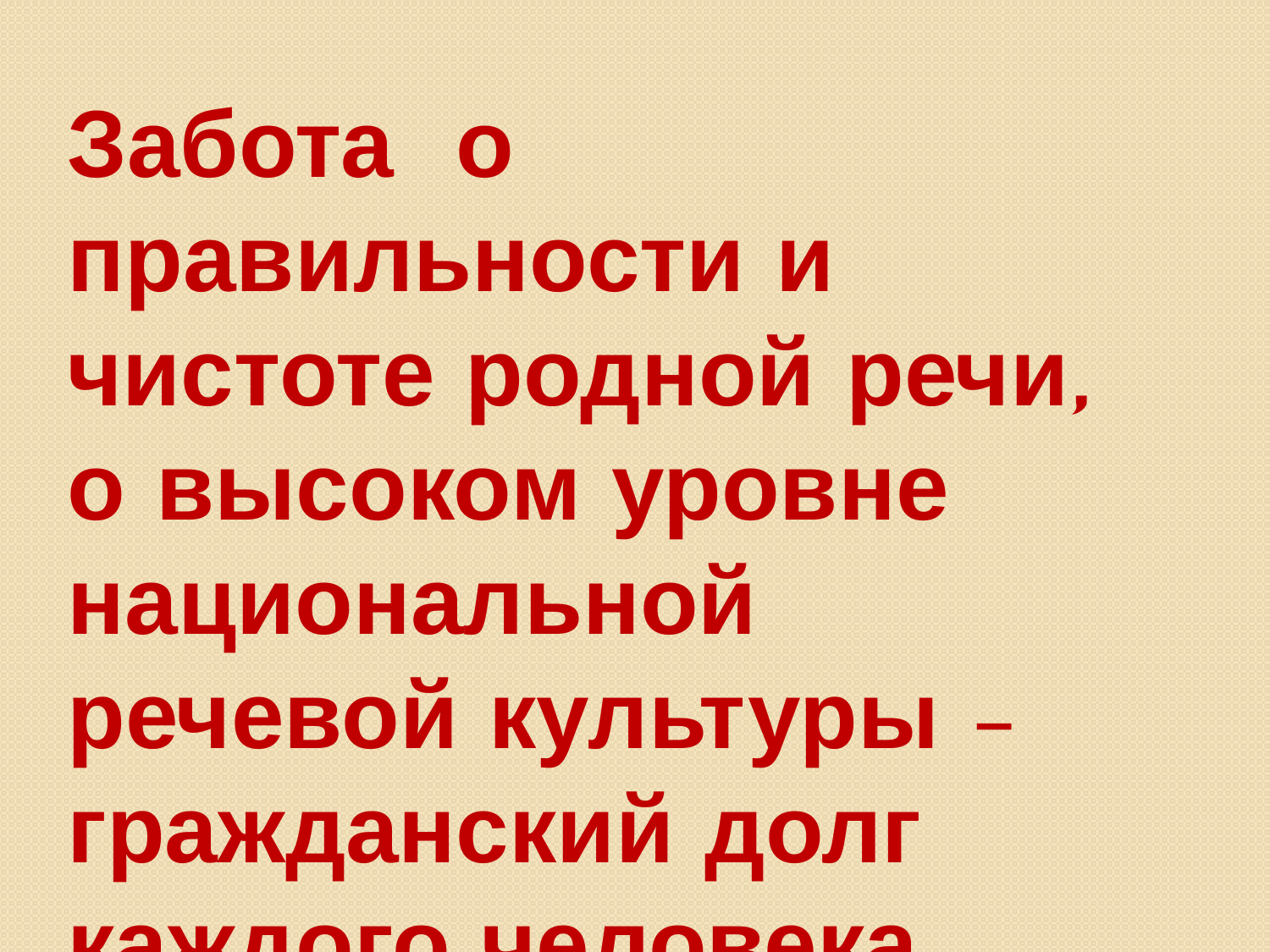

Забота  о правильности и чистоте родной речи, о высоком уровне национальной речевой культуры – гражданский долг каждого человека.